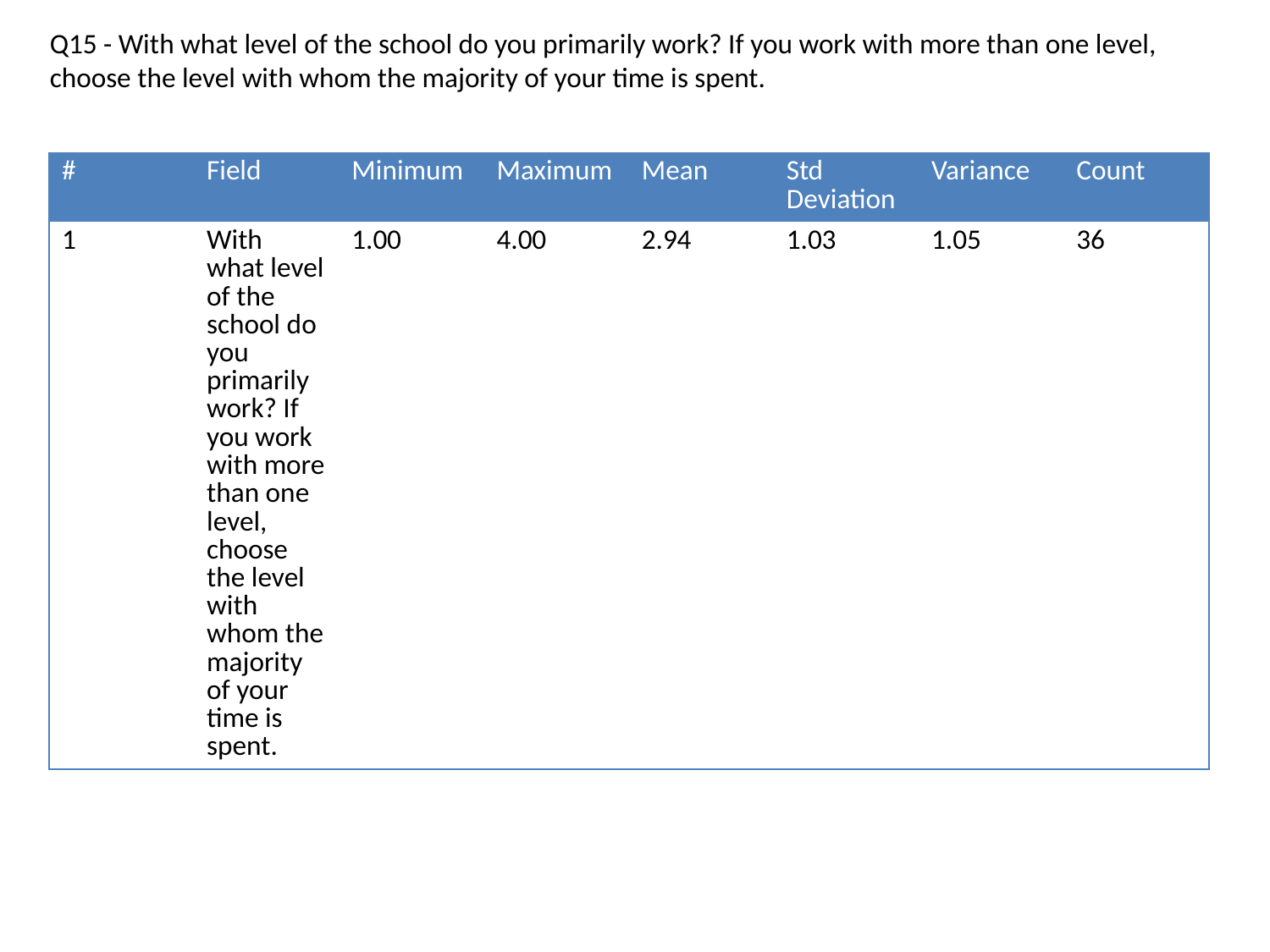

Q15 - With what level of the school do you primarily work? If you work with more than one level, choose the level with whom the majority of your time is spent.
| # | Field | Minimum | Maximum | Mean | Std Deviation | Variance | Count |
| --- | --- | --- | --- | --- | --- | --- | --- |
| 1 | With what level of the school do you primarily work? If you work with more than one level, choose the level with whom the majority of your time is spent. | 1.00 | 4.00 | 2.94 | 1.03 | 1.05 | 36 |